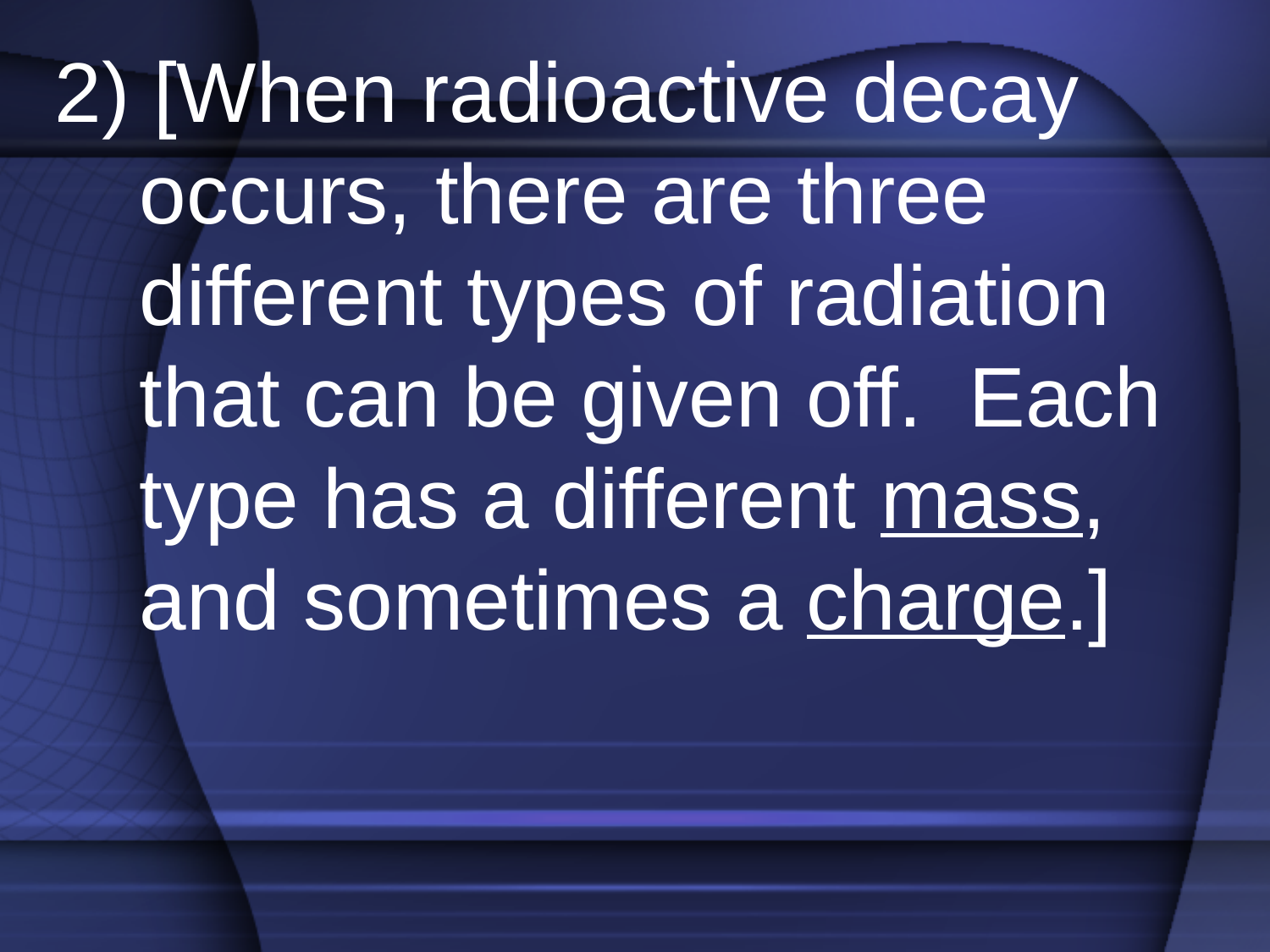

2) [When radioactive decay occurs, there are three different types of radiation that can be given off.  Each type has a different mass, and sometimes a charge.]